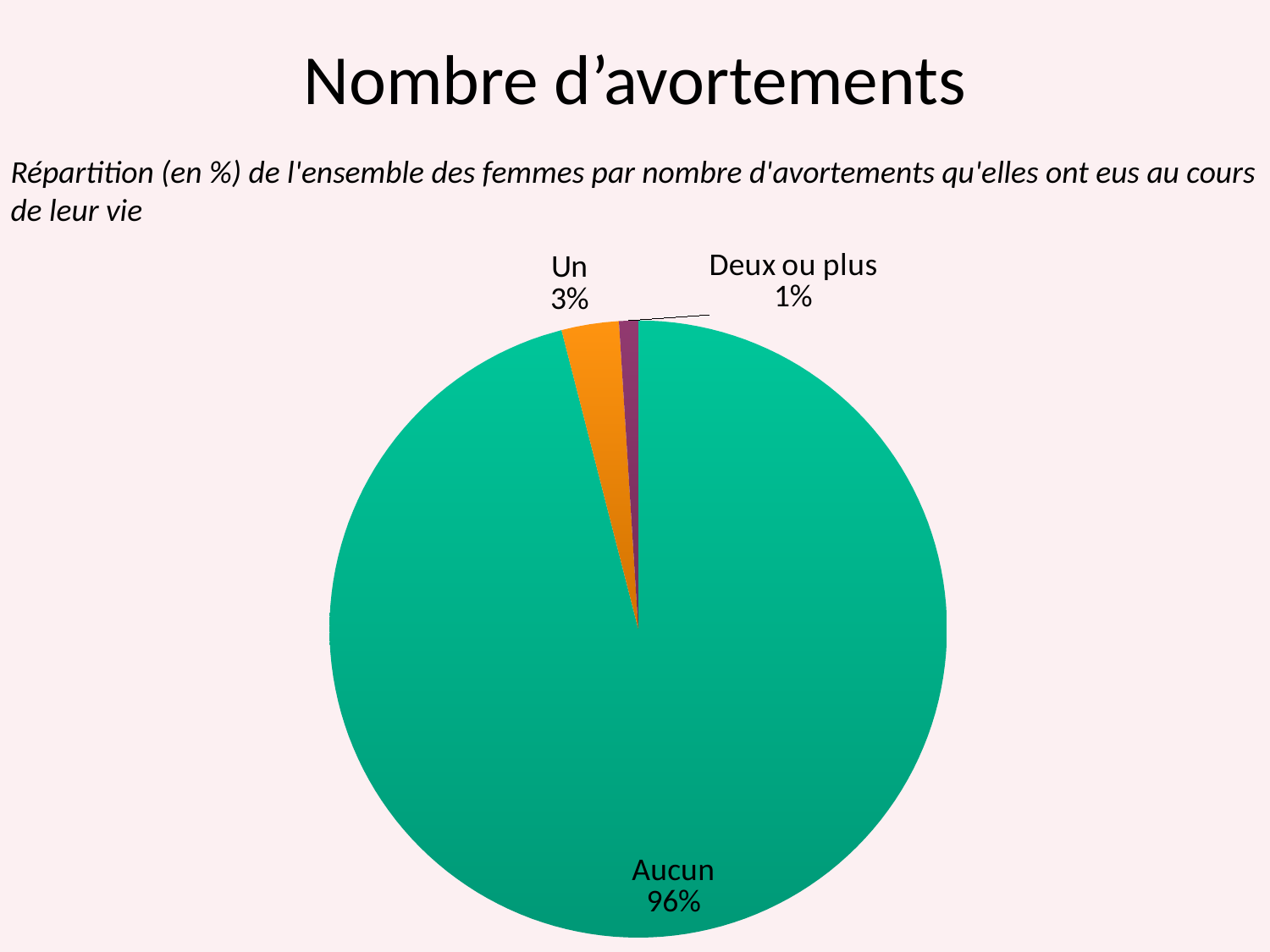

# Nombre d’avortements
Répartition (en %) de l'ensemble des femmes par nombre d'avortements qu'elles ont eus au cours de leur vie

### Chart

| Category | Sales |
|---|---|
| Aucun | 96.0 |
| Un | 3.0 |
| Deux ou plus | 1.0 |